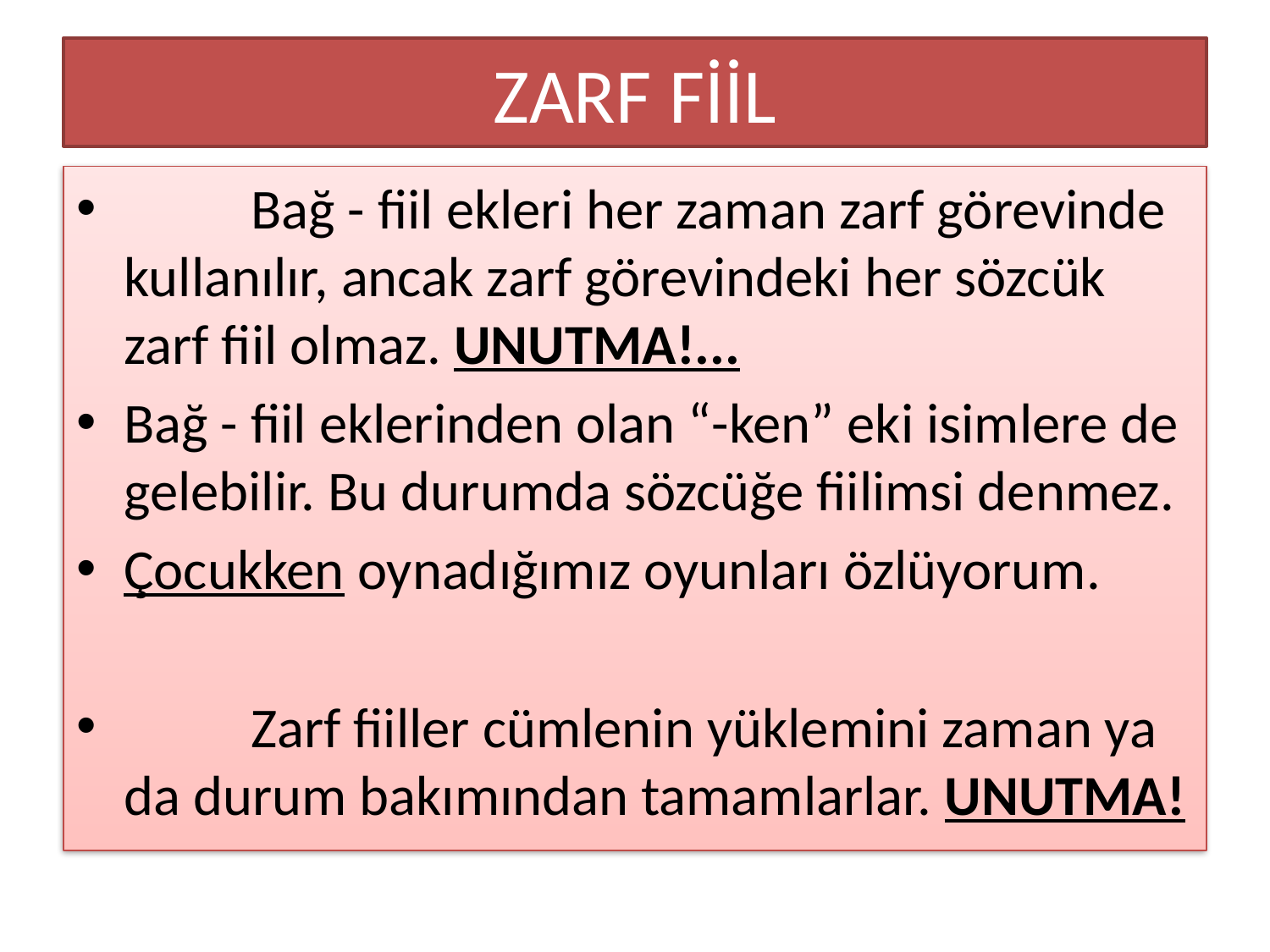

# ZARF FİİL
	Bağ - fiil ekleri her zaman zarf görevinde kullanılır, ancak zarf görevindeki her sözcük zarf fiil olmaz. UNUTMA!...
Bağ - fiil eklerinden olan “-ken” eki isimlere de gelebilir. Bu durumda sözcüğe fiilimsi denmez.
Çocukken oynadığımız oyunları özlüyorum.

	Zarf fiiller cümlenin yüklemini zaman ya da durum bakımından tamamlarlar. UNUTMA!